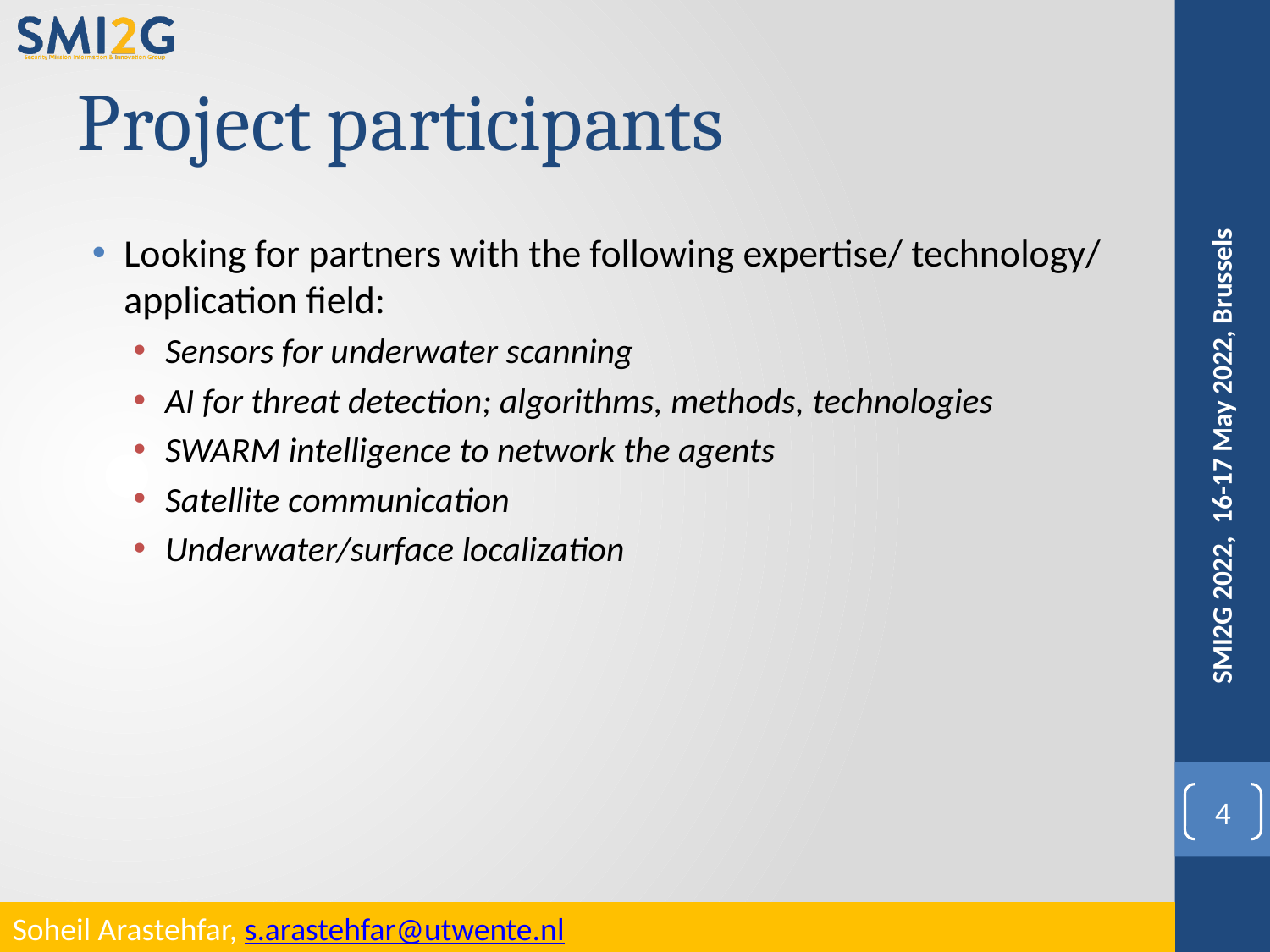

# Project participants
Looking for partners with the following expertise/ technology/ application field:
Sensors for underwater scanning
AI for threat detection; algorithms, methods, technologies
SWARM intelligence to network the agents
Satellite communication
Underwater/surface localization
SMI2G 2022,  16-17 May 2022, Brussels
4
Soheil Arastehfar, s.arastehfar@utwente.nl